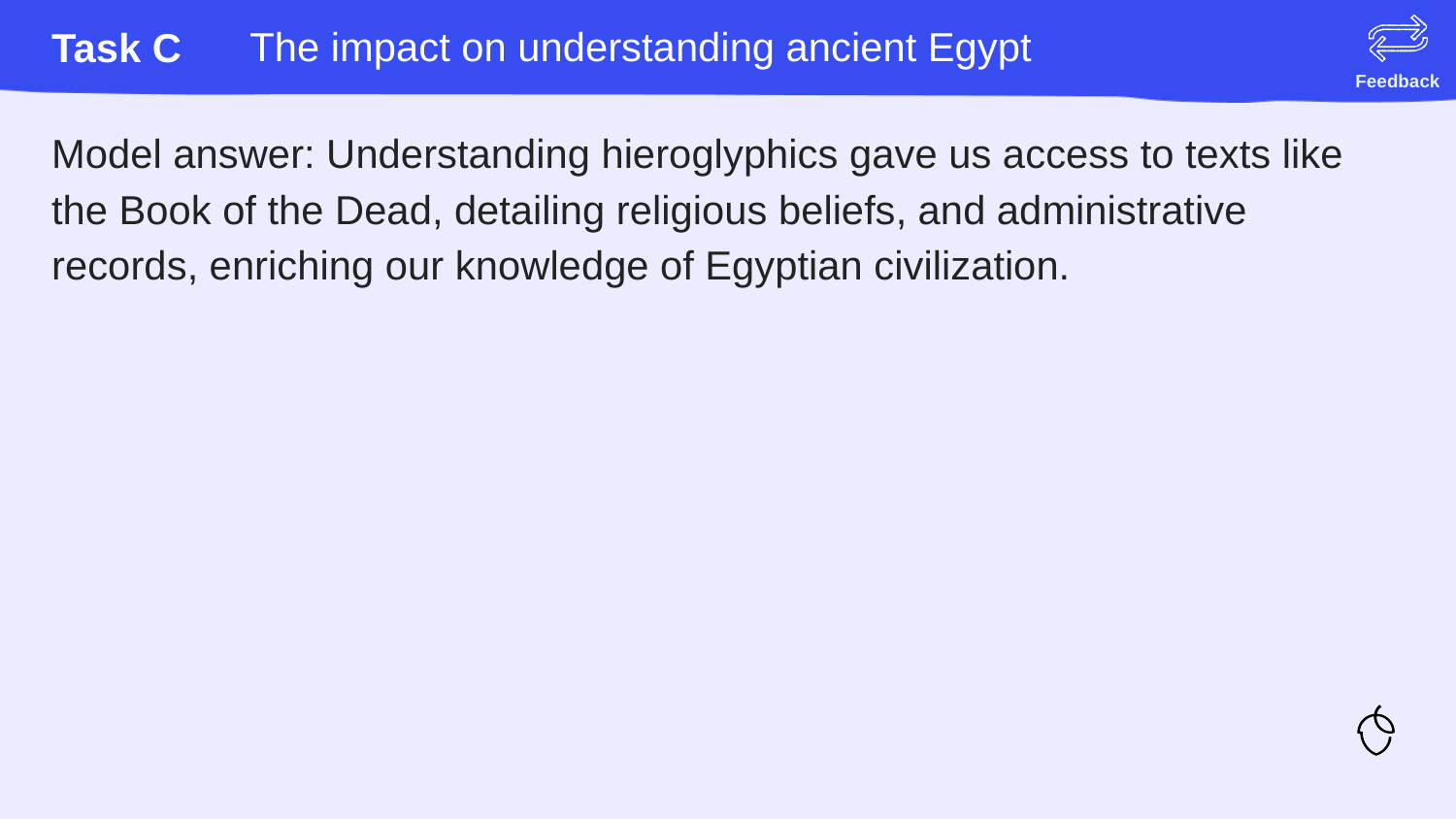

The impact on understanding ancient Egypt
Model answer: Understanding hieroglyphics gave us access to texts like the Book of the Dead, detailing religious beliefs, and administrative records, enriching our knowledge of Egyptian civilization.